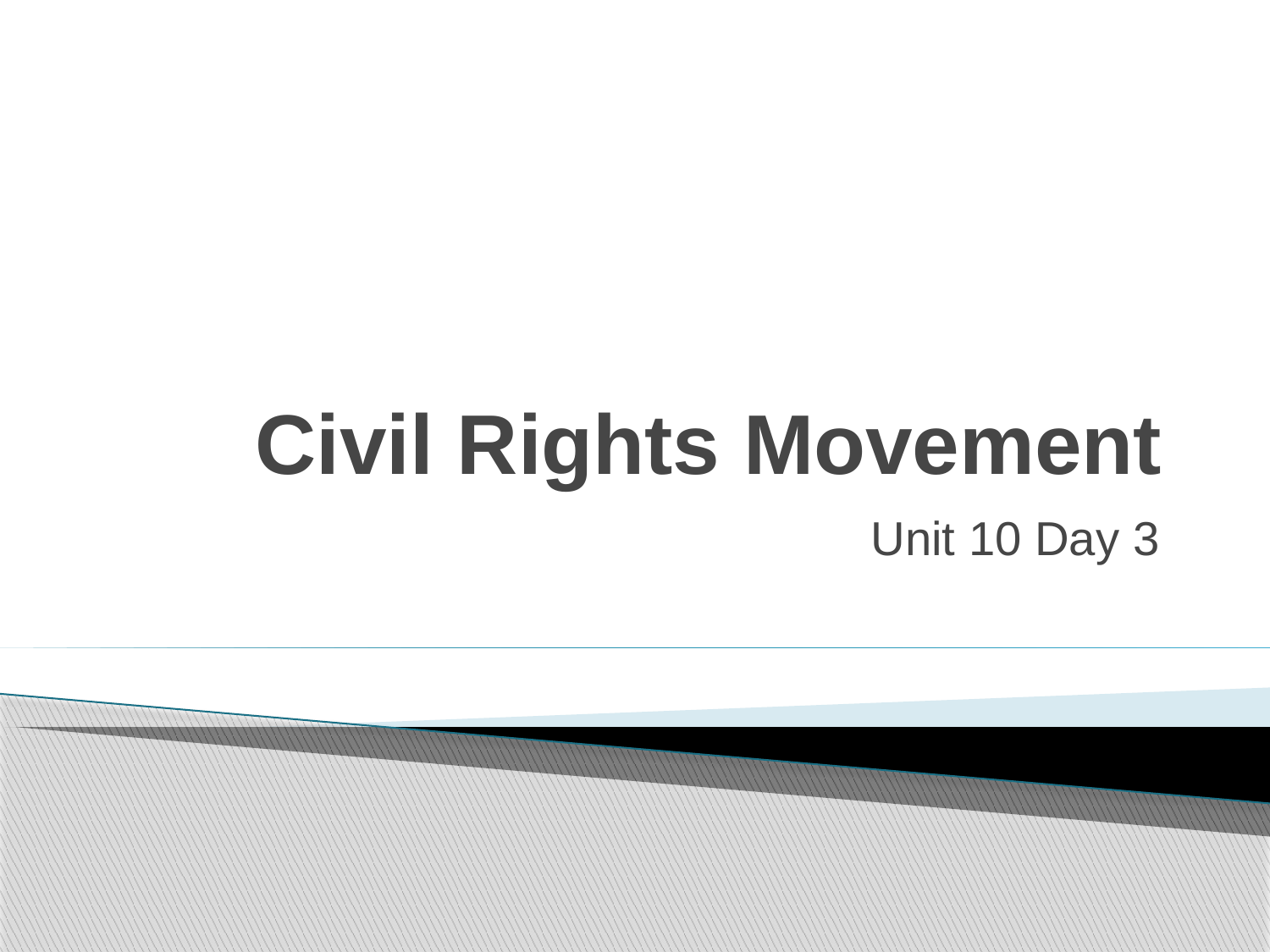

# Civil Rights Movement
Unit 10 Day 3